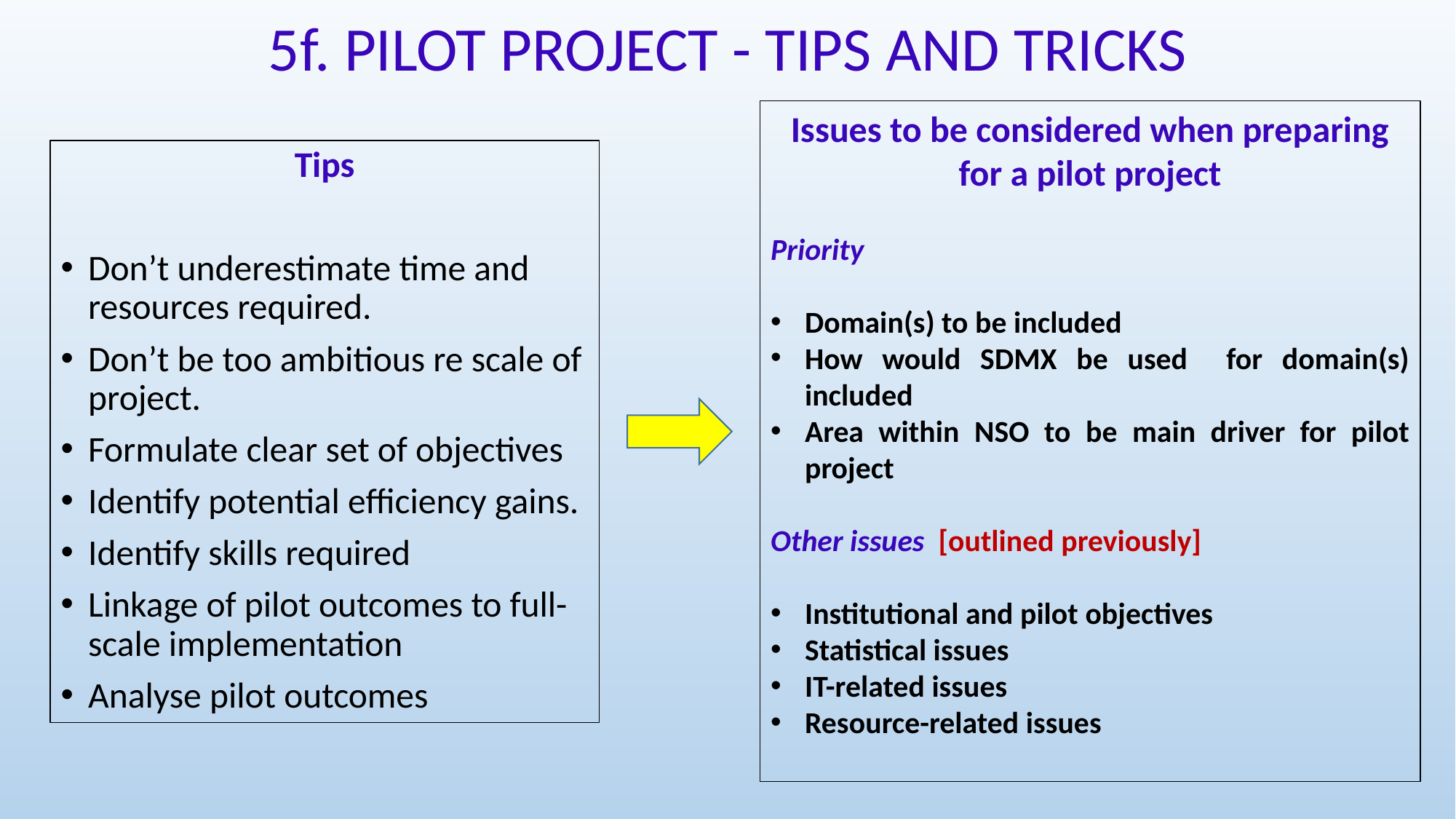

# 5f. PILOT PROJECT - TIPS AND TRICKS
Issues to be considered when preparing for a pilot project

Priority

Domain(s) to be included
How would SDMX be used  for domain(s) included
Area within NSO to be main driver for pilot project

Other issues  [outlined previously]

Institutional and pilot objectives
Statistical issues
IT-related issues
Resource-related issues

Tips

Don’t underestimate time and resources required.
Don’t be too ambitious re scale of project.
Formulate clear set of objectives
Identify potential efficiency gains.
Identify skills required
Linkage of pilot outcomes to full-scale implementation
Analyse pilot outcomes